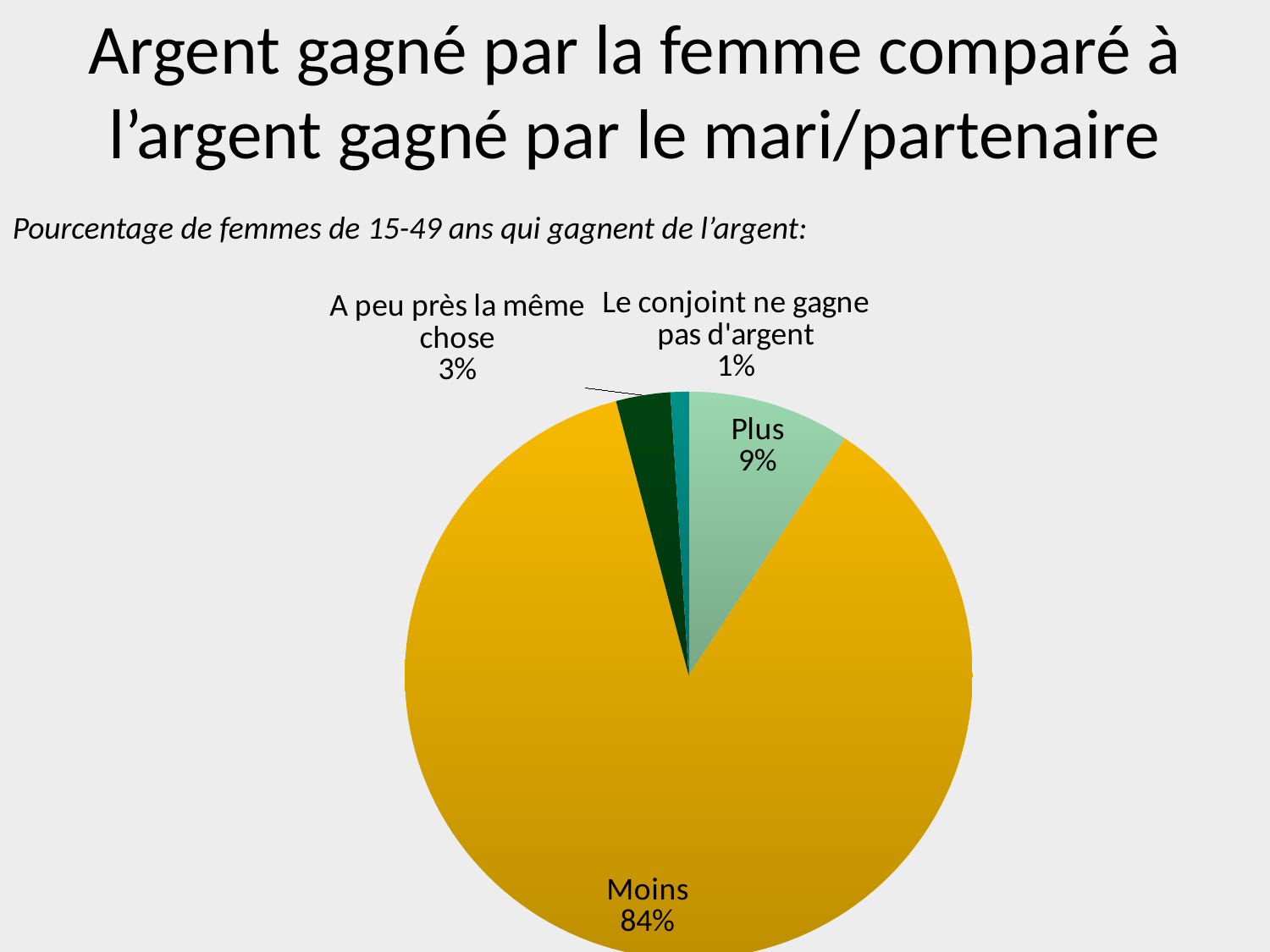

# Argent gagné par la femme comparé à l’argent gagné par le mari/partenaire
Pourcentage de femmes de 15-49 ans qui gagnent de l’argent:

### Chart

| Category | Sales |
|---|---|
| Plus | 9.0 |
| Moins | 84.0 |
| A peu près la même chose | 3.0 |
| Le conjoint ne gagne pas d'argent | 1.0 |